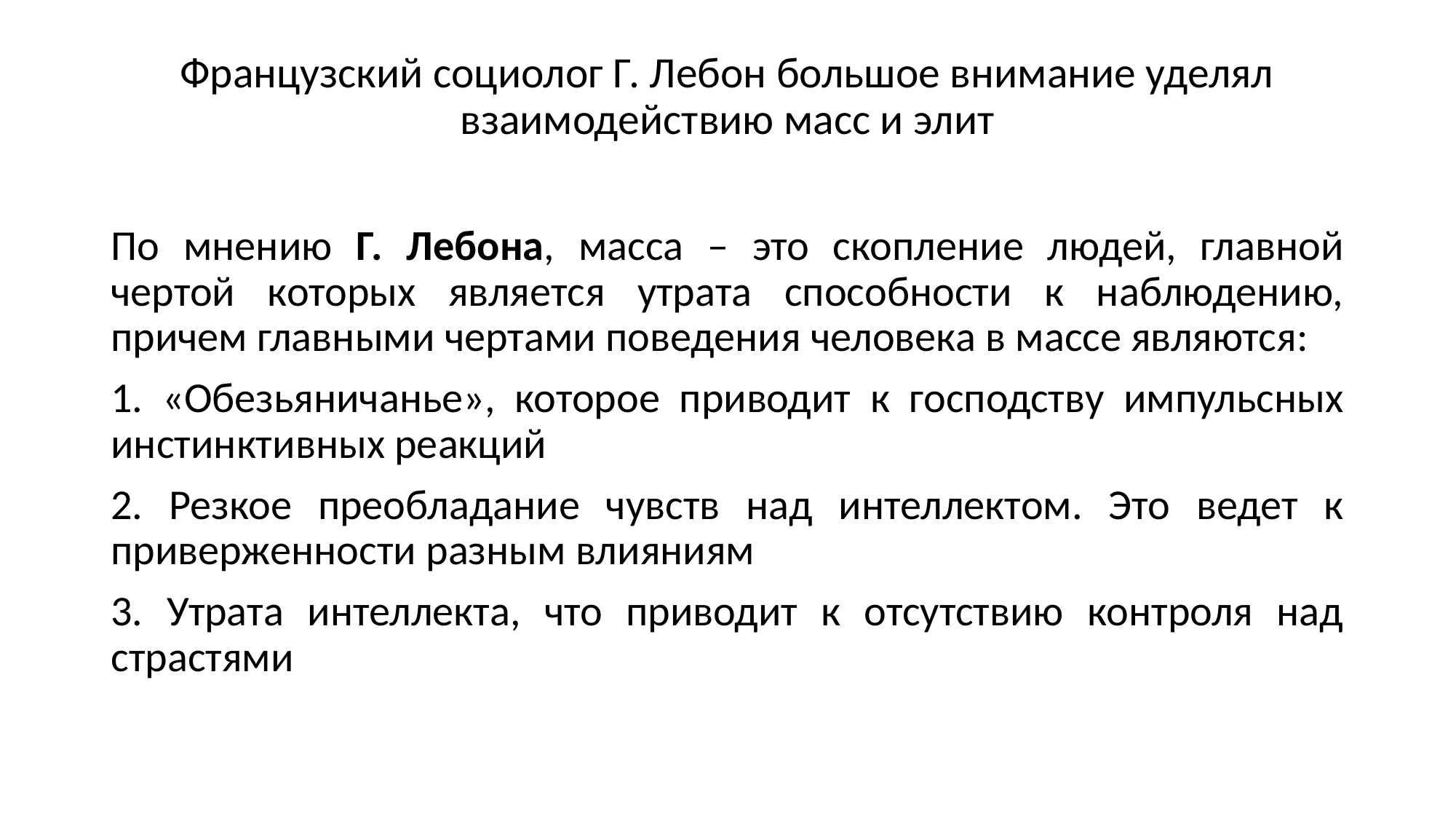

# Французский социолог Г. Лебон большое внимание уделял взаимодействию масс и элит
По мнению Г. Лебона, масса – это скопление людей, главной чертой которых является утрата способности к наблюдению, причем главными чертами поведения человека в массе являются:
1. «Обезьяничанье», которое приводит к господству импульсных инстинктивных реакций
2. Резкое преобладание чувств над интеллектом. Это ведет к приверженности разным влияниям
3. Утрата интеллекта, что приводит к отсутствию контроля над страстями